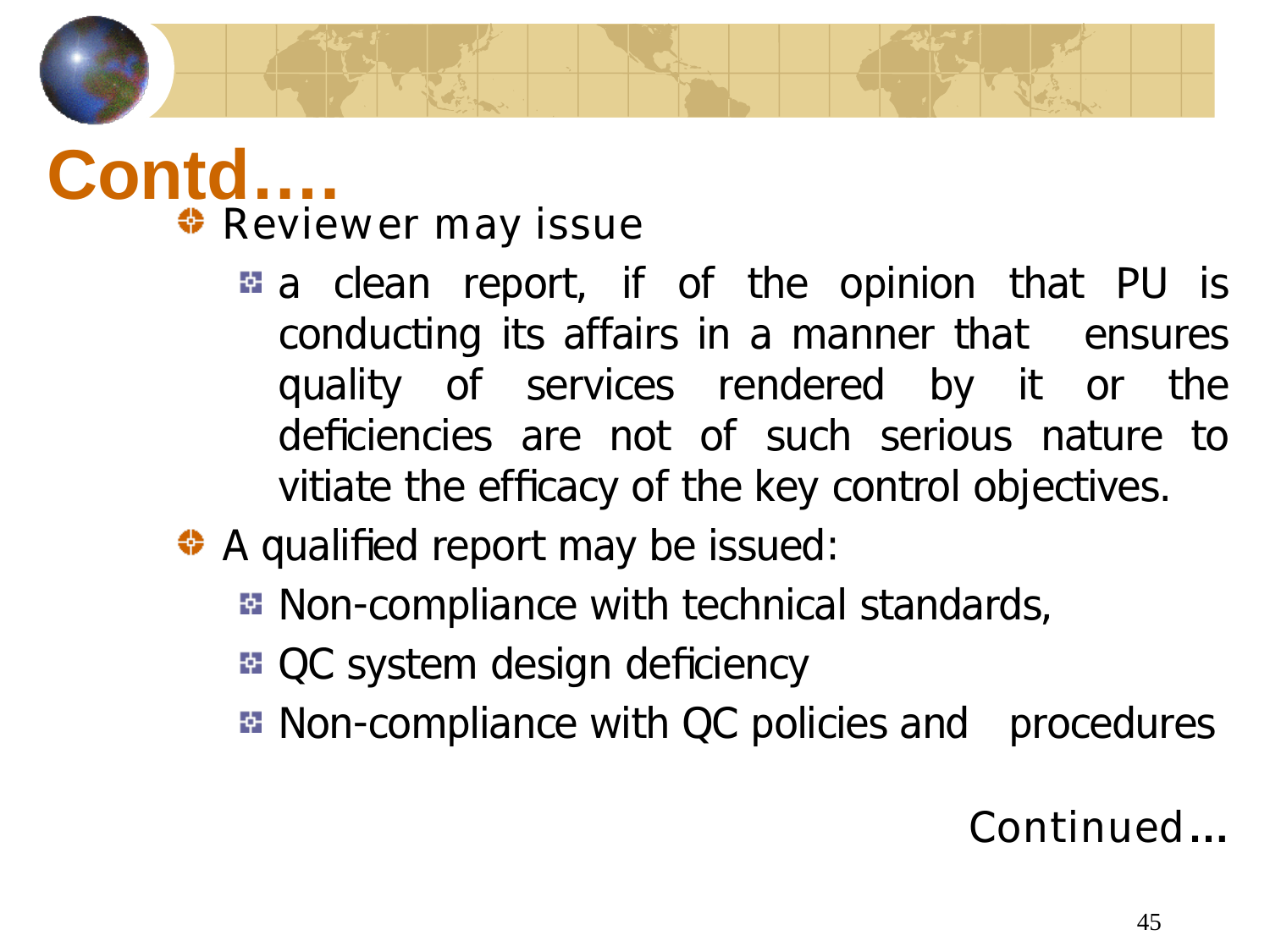

# Contd….
Reviewer may issue
a clean report, if of the opinion that PU is conducting its affairs in a manner that 	ensures quality of services rendered by it or the deficiencies are not of such serious nature to vitiate the efficacy of the key control objectives.
A qualified report may be issued:
Non-compliance with technical standards,
QC system design deficiency
Non-compliance with QC policies and   procedures

Continued…
45